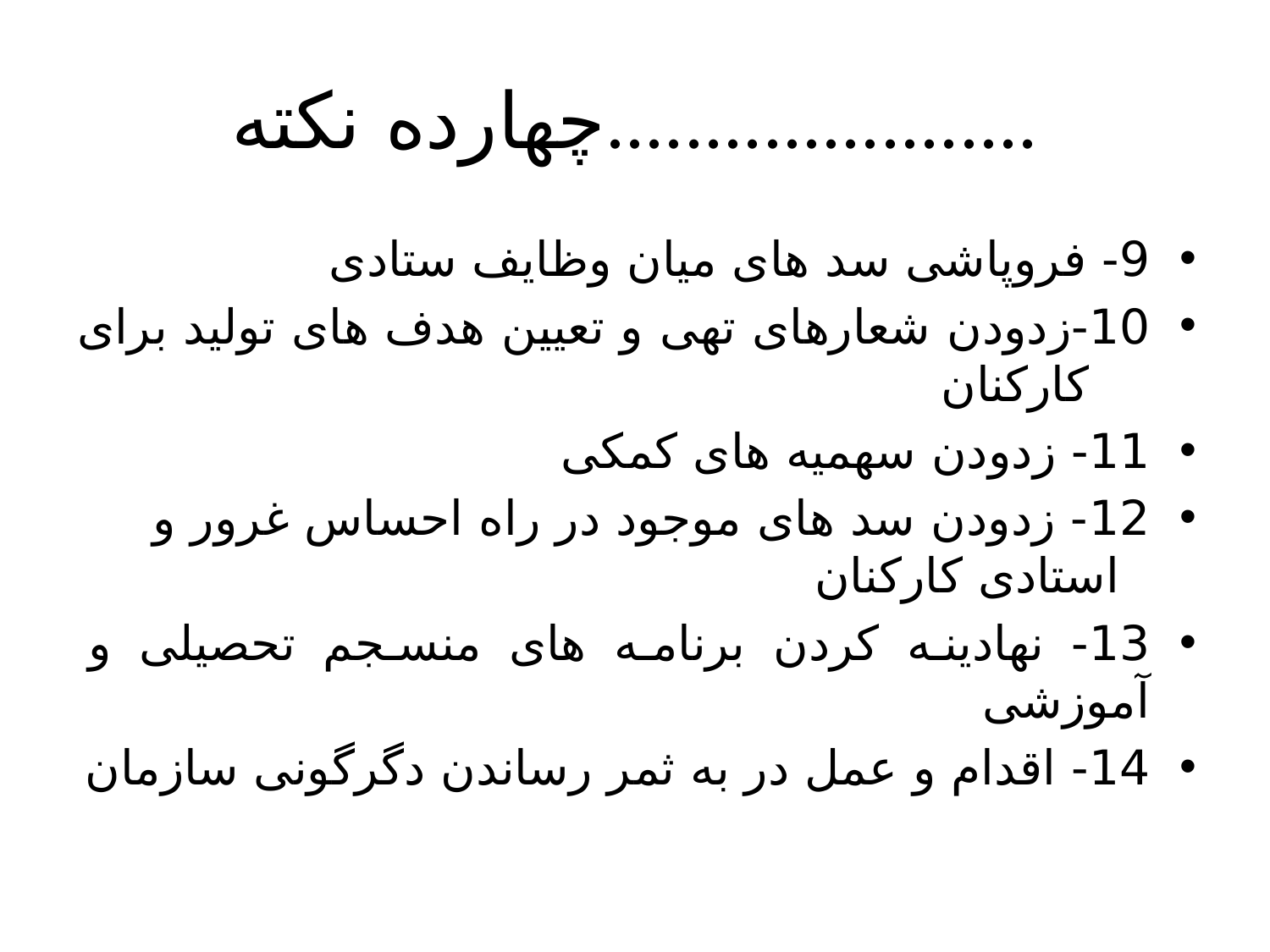

# چهارده نکته......................
9- فروپاشی سد های میان وظایف ستادی
10-زدودن شعارهای تهی و تعیین هدف های تولید برای     کارکنان
11- زدودن سهمیه های کمکی
12- زدودن سد های موجود در راه احساس غرور و        استادی کارکنان
13- نهادینه کردن برنامه های منسجم تحصیلی و آموزشی
14- اقدام و عمل در به ثمر رساندن دگرگونی سازمان